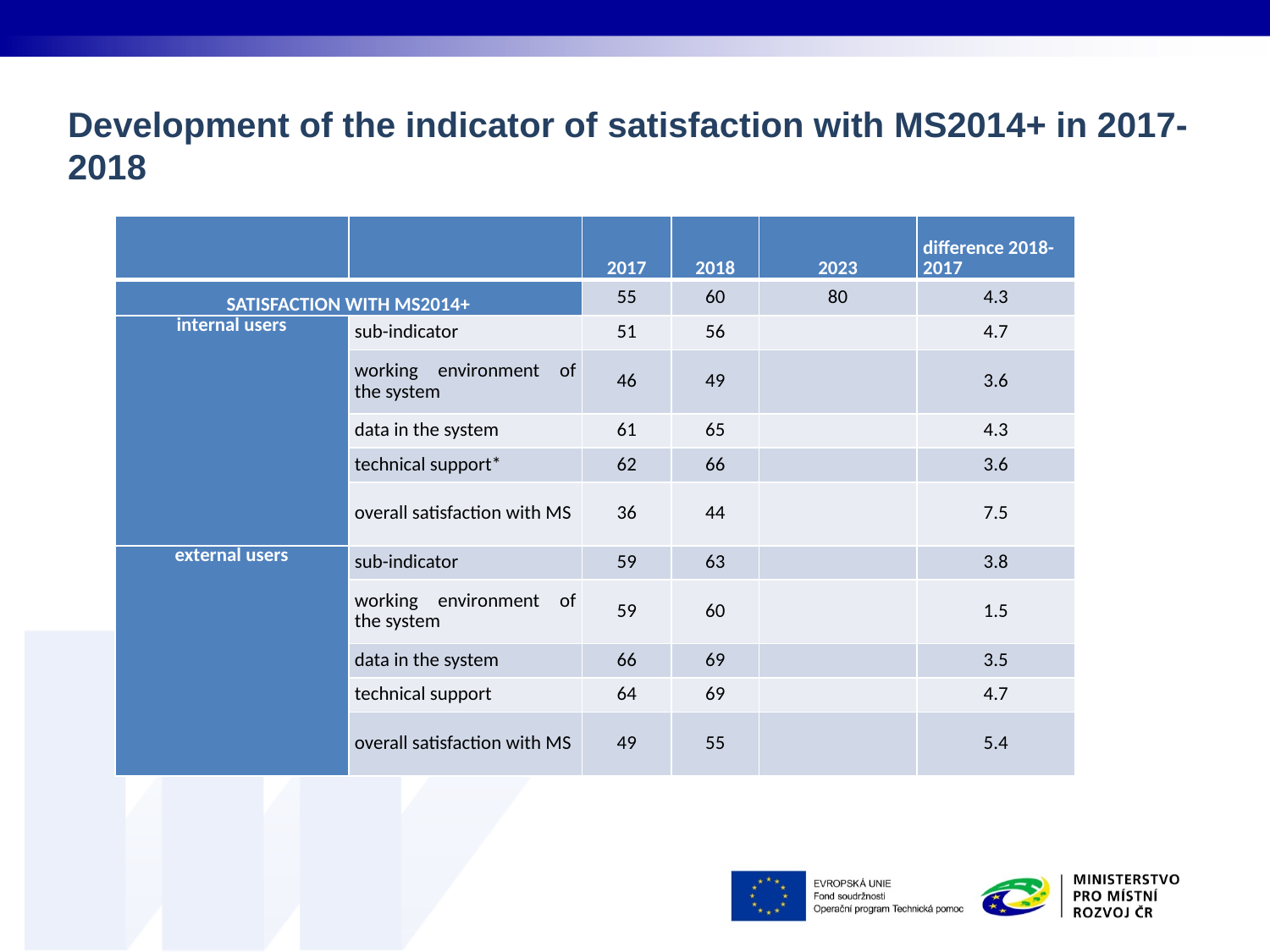

# Development of the indicator of satisfaction with MS2014+ in 2017-2018
|  |  | 2017 | 2018 | 2023 | difference 2018-2017 |
| --- | --- | --- | --- | --- | --- |
| SATISFACTION WITH MS2014+ |  | 55 | 60 | 80 | 4.3 |
| internal users | sub-indicator | 51 | 56 |  | 4.7 |
|  | working environment of the system | 46 | 49 |  | 3.6 |
|  | data in the system | 61 | 65 |  | 4.3 |
|  | technical support\* | 62 | 66 |  | 3.6 |
|  | overall satisfaction with MS | 36 | 44 |  | 7.5 |
| external users | sub-indicator | 59 | 63 |  | 3.8 |
|  | working environment of the system | 59 | 60 |  | 1.5 |
|  | data in the system | 66 | 69 |  | 3.5 |
|  | technical support | 64 | 69 |  | 4.7 |
|  | overall satisfaction with MS | 49 | 55 |  | 5.4 |